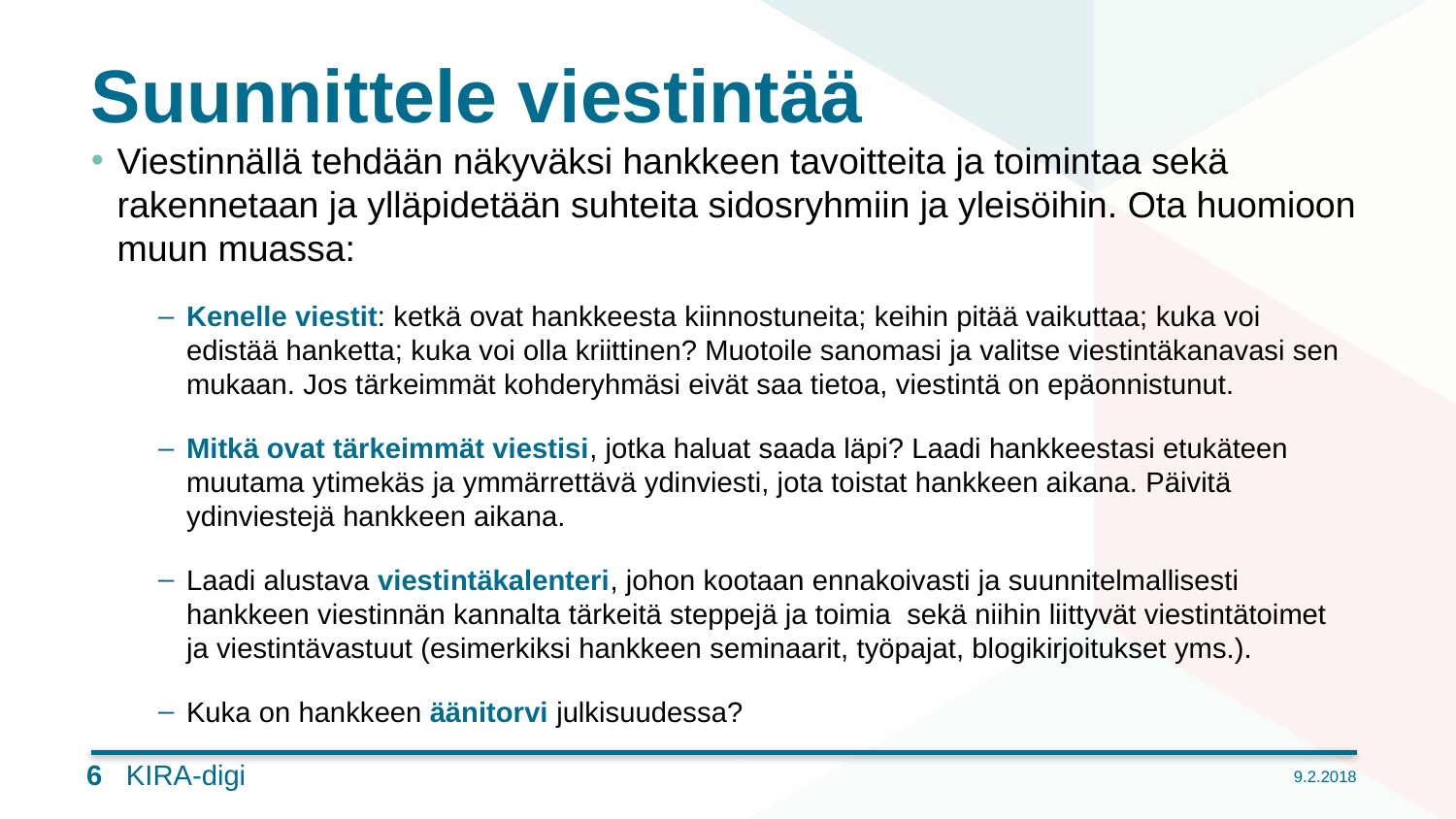

# Suunnittele viestintää
Viestinnällä tehdään näkyväksi hankkeen tavoitteita ja toimintaa sekä rakennetaan ja ylläpidetään suhteita sidosryhmiin ja yleisöihin. Ota huomioon muun muassa:
Kenelle viestit: ketkä ovat hankkeesta kiinnostuneita; keihin pitää vaikuttaa; kuka voi edistää hanketta; kuka voi olla kriittinen? Muotoile sanomasi ja valitse viestintäkanavasi sen mukaan. Jos tärkeimmät kohderyhmäsi eivät saa tietoa, viestintä on epäonnistunut.
Mitkä ovat tärkeimmät viestisi, jotka haluat saada läpi? Laadi hankkeestasi etukäteen muutama ytimekäs ja ymmärrettävä ydinviesti, jota toistat hankkeen aikana. Päivitä ydinviestejä hankkeen aikana.
Laadi alustava viestintäkalenteri, johon kootaan ennakoivasti ja suunnitelmallisesti hankkeen viestinnän kannalta tärkeitä steppejä ja toimia  sekä niihin liittyvät viestintätoimet ja viestintävastuut (esimerkiksi hankkeen seminaarit, työpajat, blogikirjoitukset yms.).
Kuka on hankkeen äänitorvi julkisuudessa?